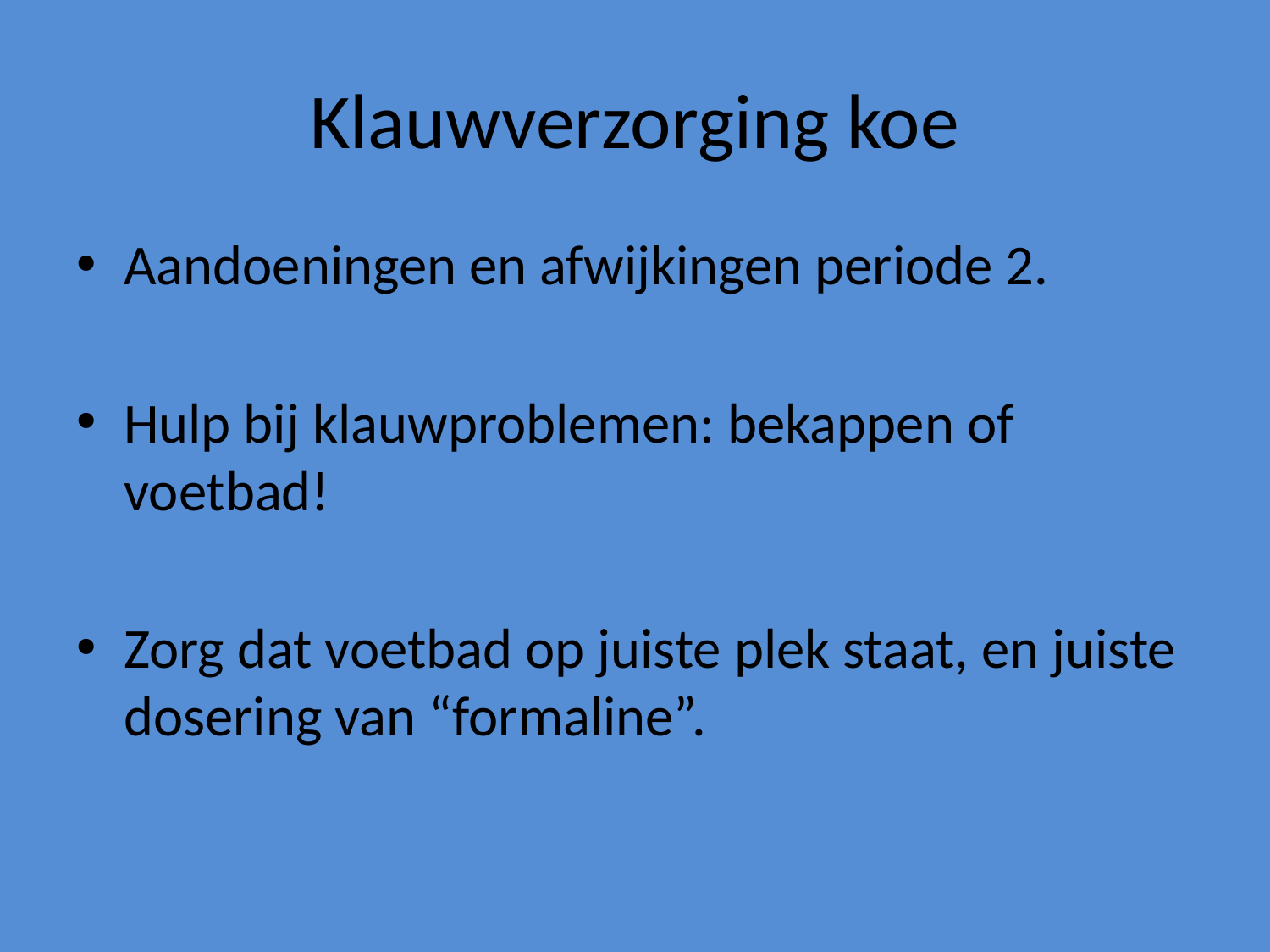

# Klauwverzorging koe
Aandoeningen en afwijkingen periode 2.

Hulp bij klauwproblemen: bekappen of voetbad!

Zorg dat voetbad op juiste plek staat, en juiste dosering van “formaline”.